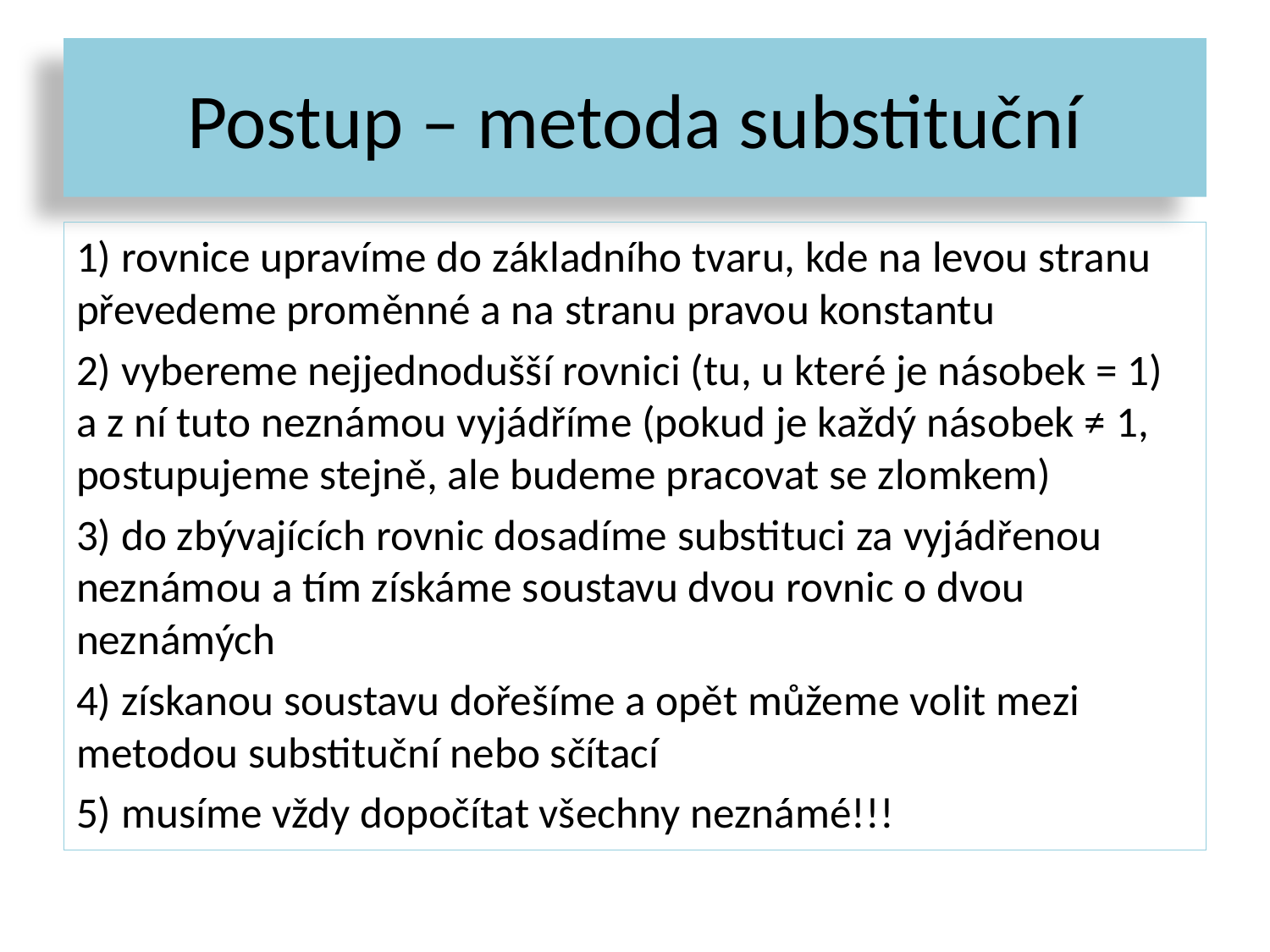

# Postup – metoda substituční
1) rovnice upravíme do základního tvaru, kde na levou stranu převedeme proměnné a na stranu pravou konstantu
2) vybereme nejjednodušší rovnici (tu, u které je násobek = 1) a z ní tuto neznámou vyjádříme (pokud je každý násobek ≠ 1, postupujeme stejně, ale budeme pracovat se zlomkem)
3) do zbývajících rovnic dosadíme substituci za vyjádřenou neznámou a tím získáme soustavu dvou rovnic o dvou neznámých
4) získanou soustavu dořešíme a opět můžeme volit mezi metodou substituční nebo sčítací
5) musíme vždy dopočítat všechny neznámé!!!